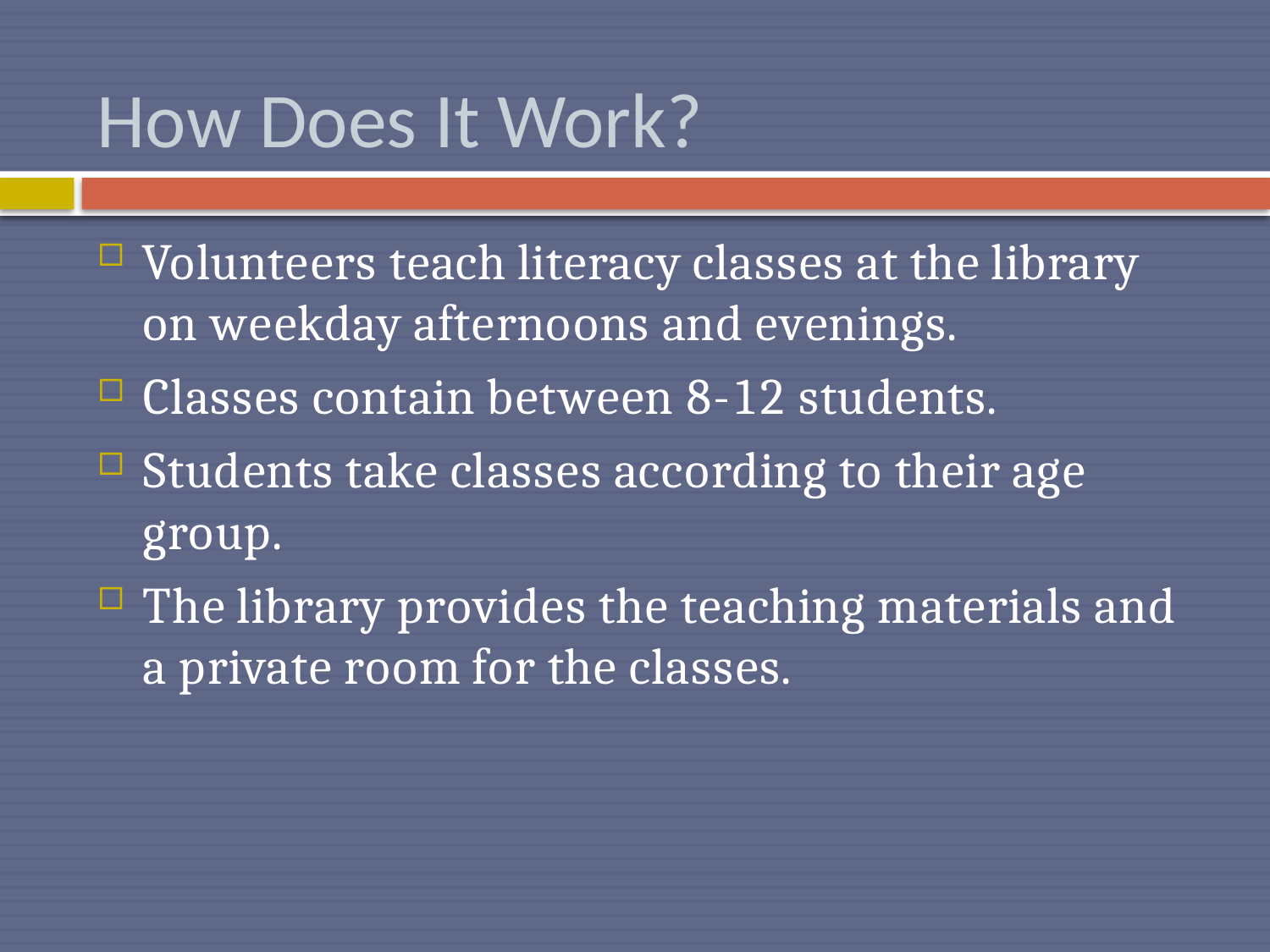

# How Does It Work?
Volunteers teach literacy classes at the library on weekday afternoons and evenings.
Classes contain between 8-12 students.
Students take classes according to their age group.
The library provides the teaching materials and a private room for the classes.